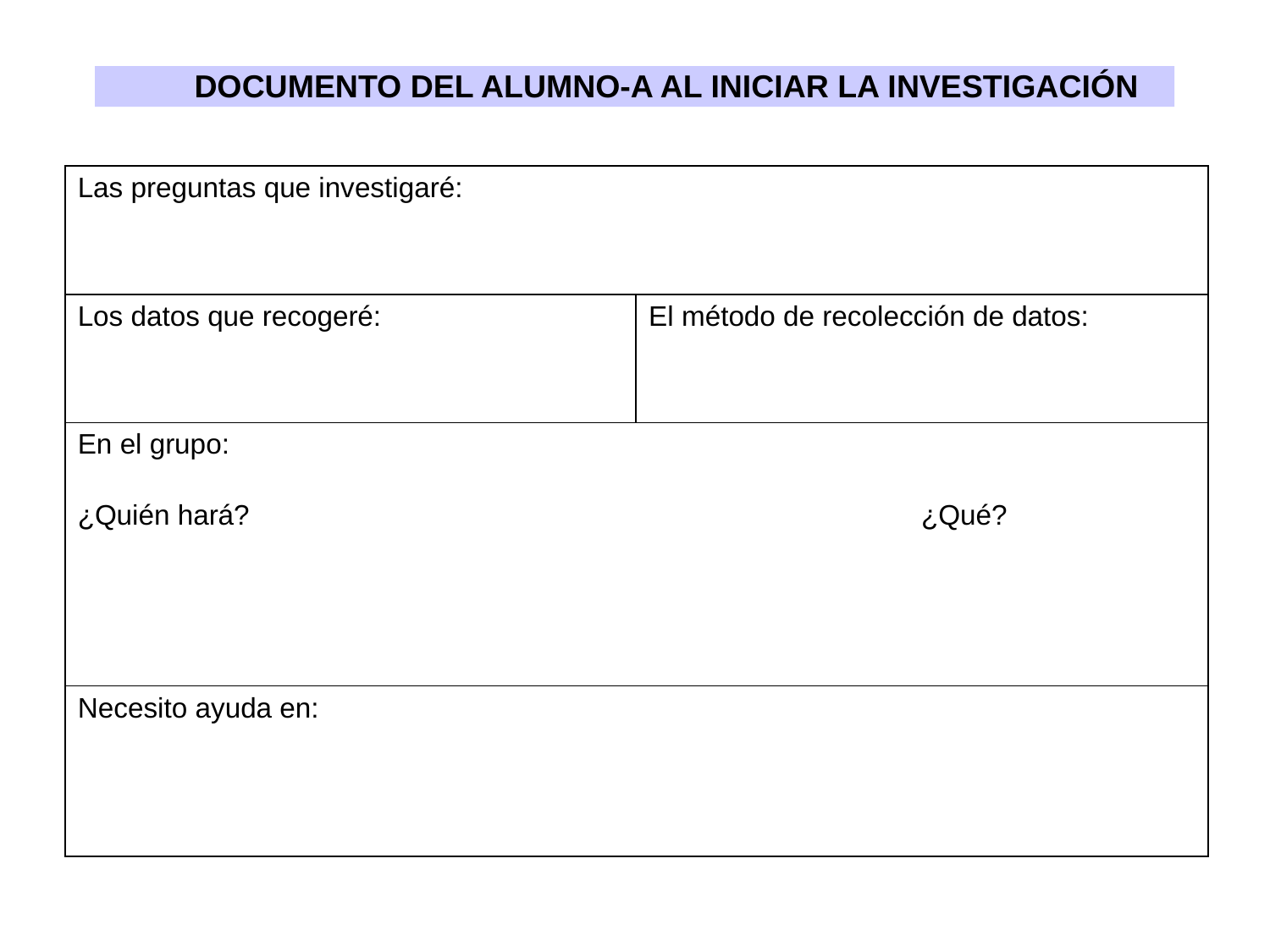

DOCUMENTO DEL ALUMNO-A AL INICIAR LA INVESTIGACIÓN
| Las preguntas que investigaré: |  |
| --- | --- |
| Los datos que recogeré: | El método de recolección de datos: |
| En el grupo: ¿Quién hará? ¿Qué? |  |
| Necesito ayuda en: |  |